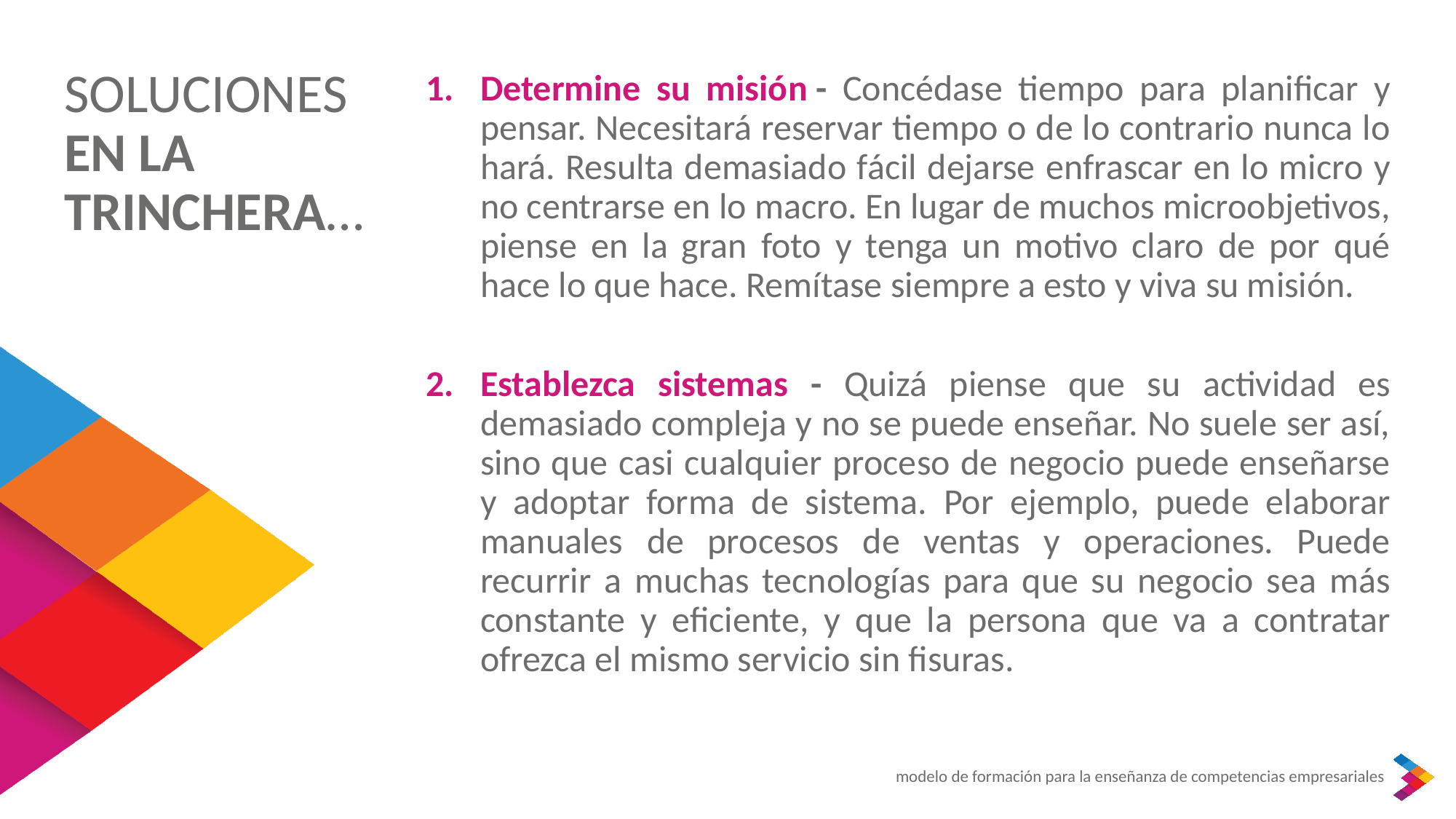

SOLUCIONES EN LA TRINCHERA…
Determine su misión - Concédase tiempo para planificar y pensar. Necesitará reservar tiempo o de lo contrario nunca lo hará. Resulta demasiado fácil dejarse enfrascar en lo micro y no centrarse en lo macro. En lugar de muchos microobjetivos, piense en la gran foto y tenga un motivo claro de por qué hace lo que hace. Remítase siempre a esto y viva su misión.

Establezca sistemas - Quizá piense que su actividad es demasiado compleja y no se puede enseñar. No suele ser así, sino que casi cualquier proceso de negocio puede enseñarse y adoptar forma de sistema. Por ejemplo, puede elaborar manuales de procesos de ventas y operaciones. Puede recurrir a muchas tecnologías para que su negocio sea más constante y eficiente, y que la persona que va a contratar ofrezca el mismo servicio sin fisuras.